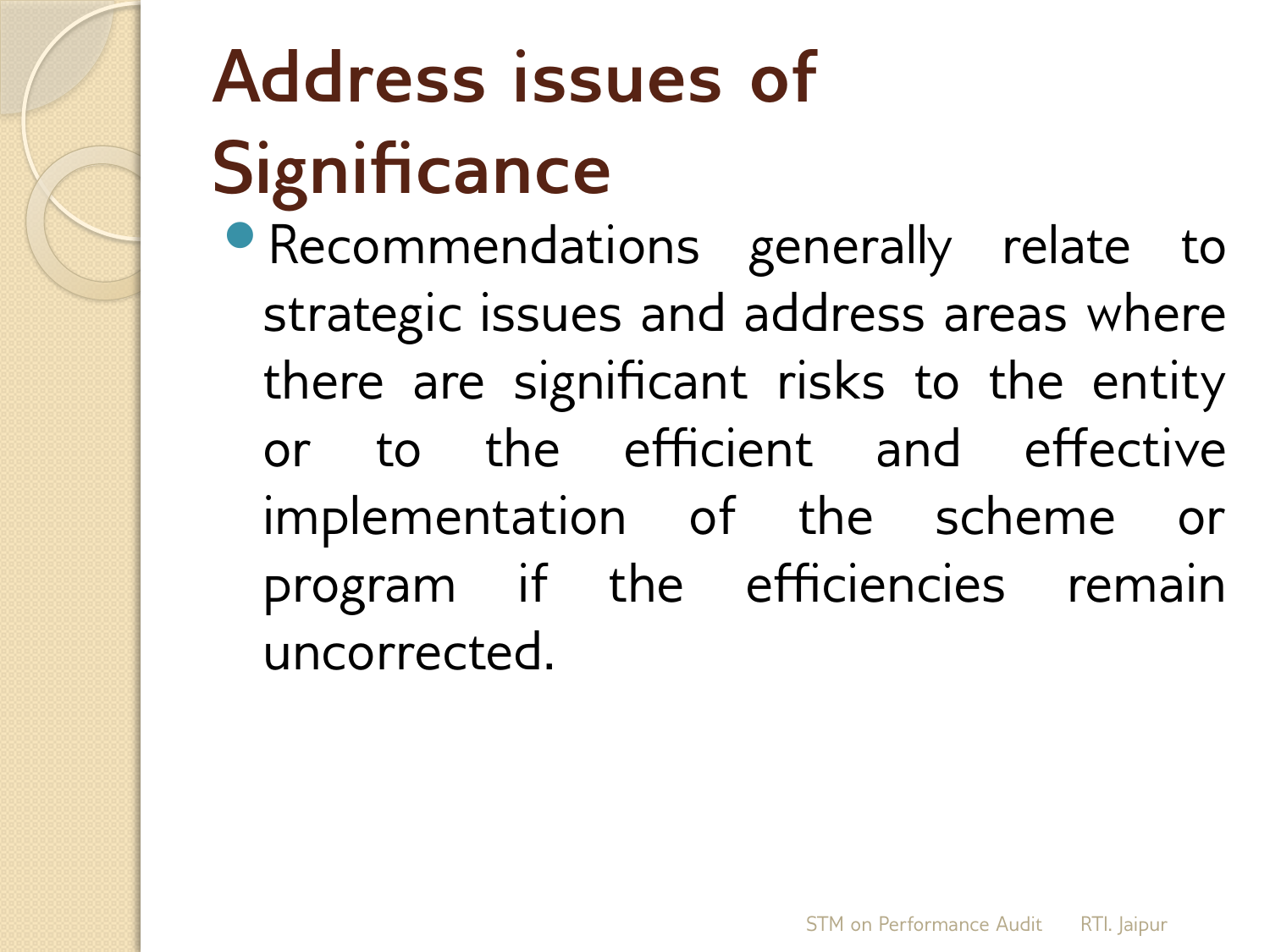

# Address issues of Significance
Recommendations generally relate to strategic issues and address areas where there are significant risks to the entity or to the efficient and effective implementation of the scheme or program if the efficiencies remain uncorrected.
STM on Performance Audit      RTI. Jaipur